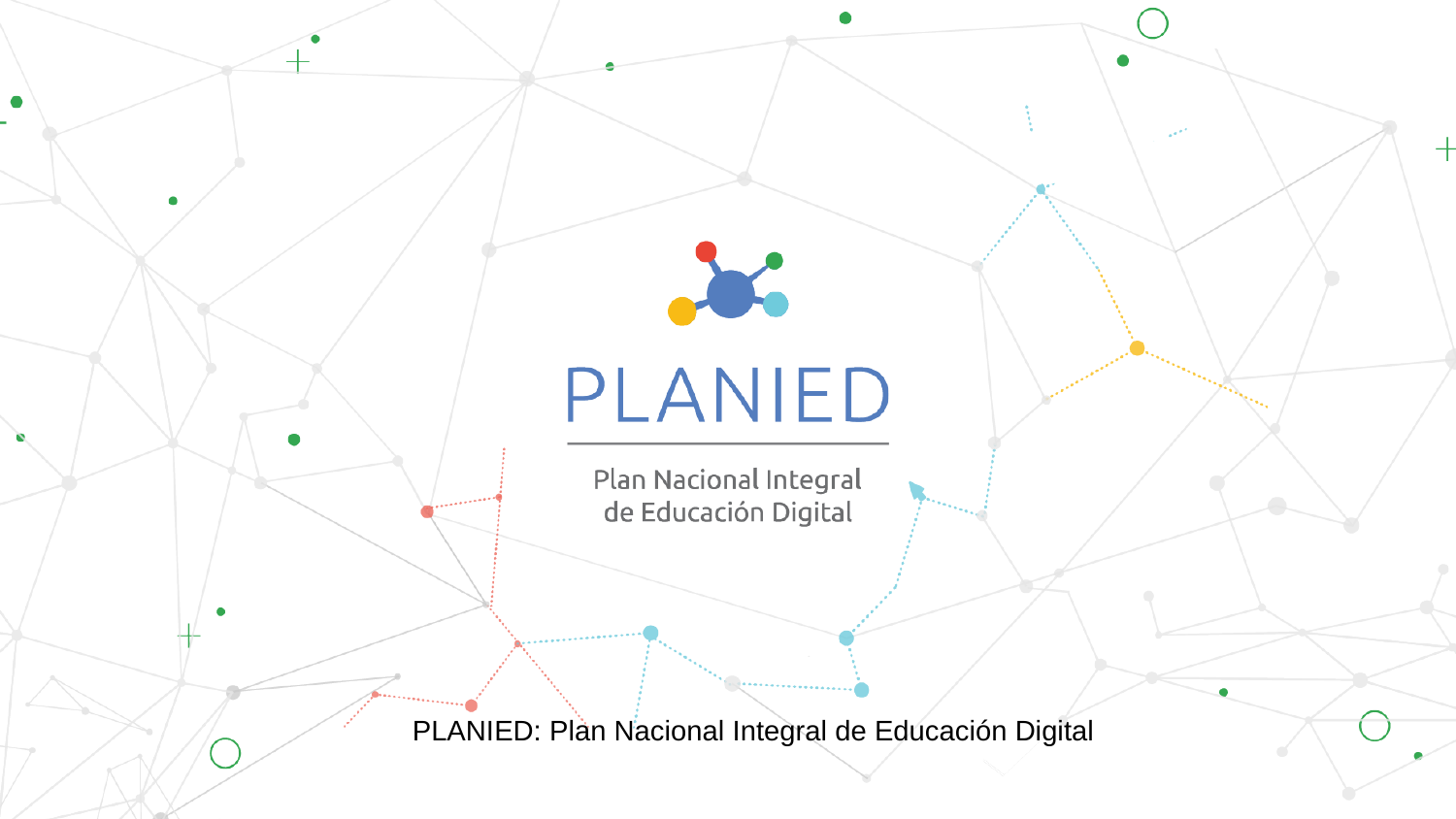

PLANIED: Plan Nacional Integral de Educación Digital